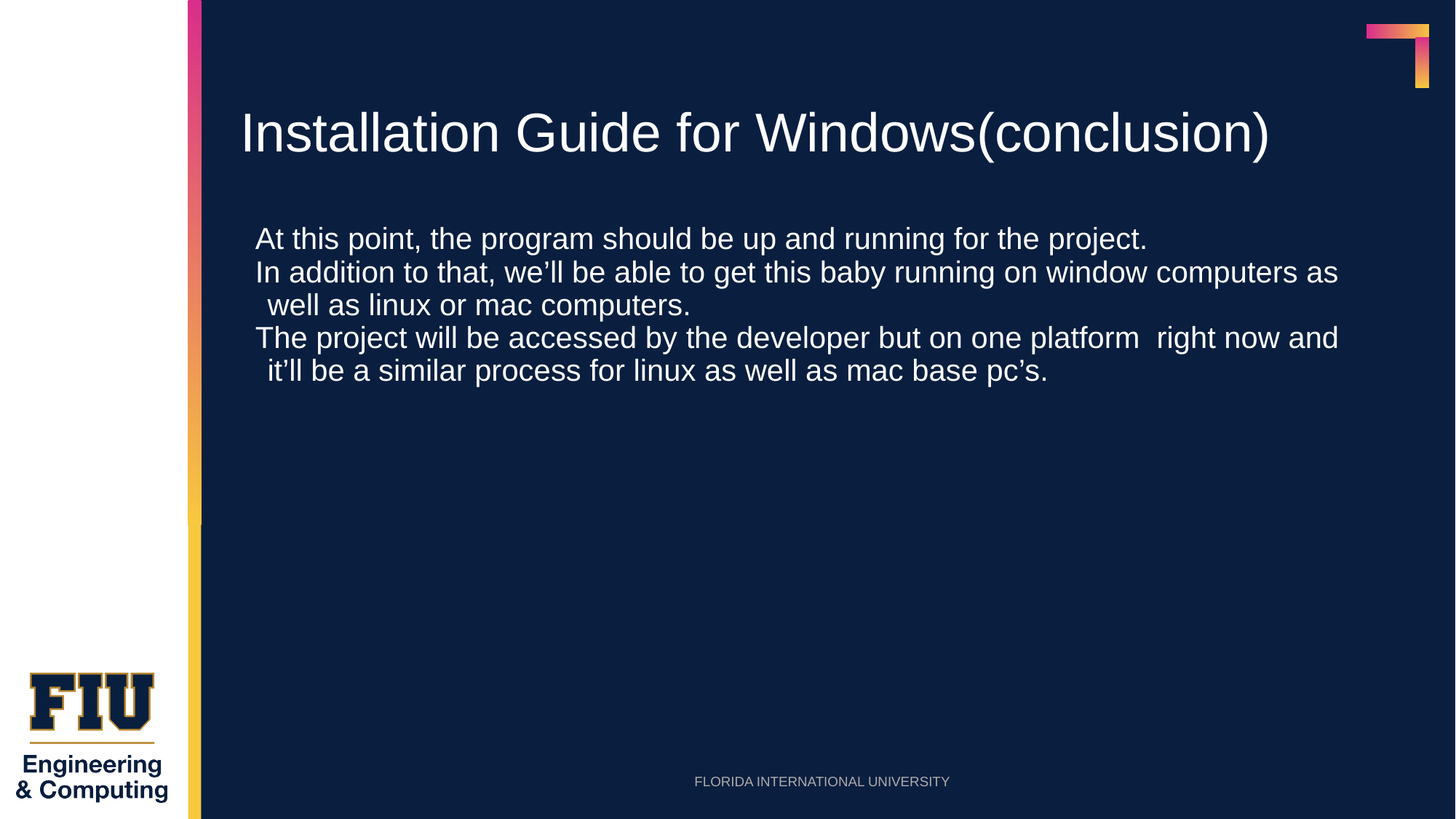

# Installation Guide for Windows(conclusion)
At this point, the program should be up and running for the project.
In addition to that, we’ll be able to get this baby running on window computers as well as linux or mac computers.
The project will be accessed by the developer but on one platform  right now and it’ll be a similar process for linux as well as mac base pc’s.